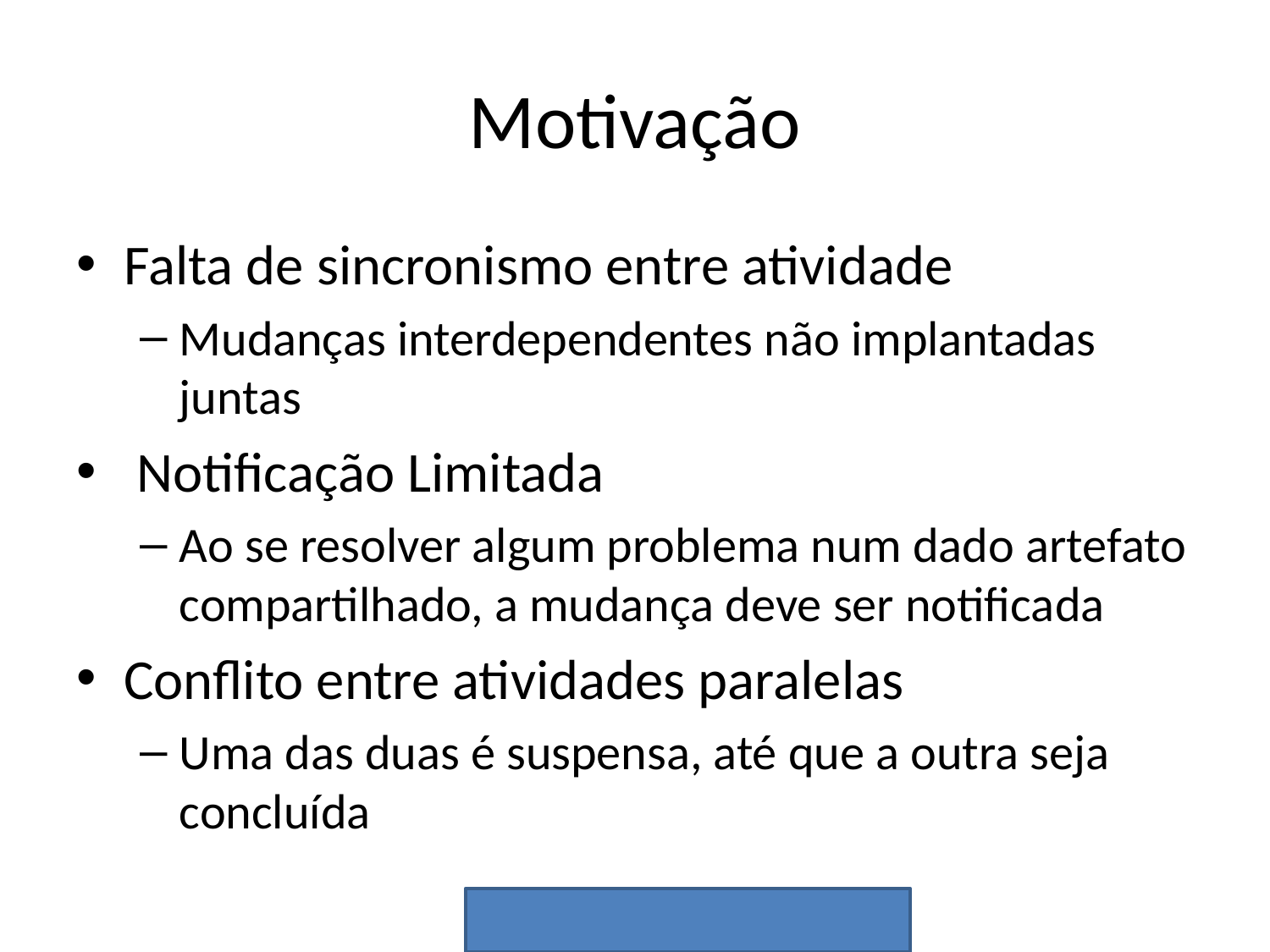

# Motivação
Falta de sincronismo entre atividade
Mudanças interdependentes não implantadas juntas
 Notificação Limitada
Ao se resolver algum problema num dado artefato compartilhado, a mudança deve ser notificada
Conflito entre atividades paralelas
Uma das duas é suspensa, até que a outra seja concluída